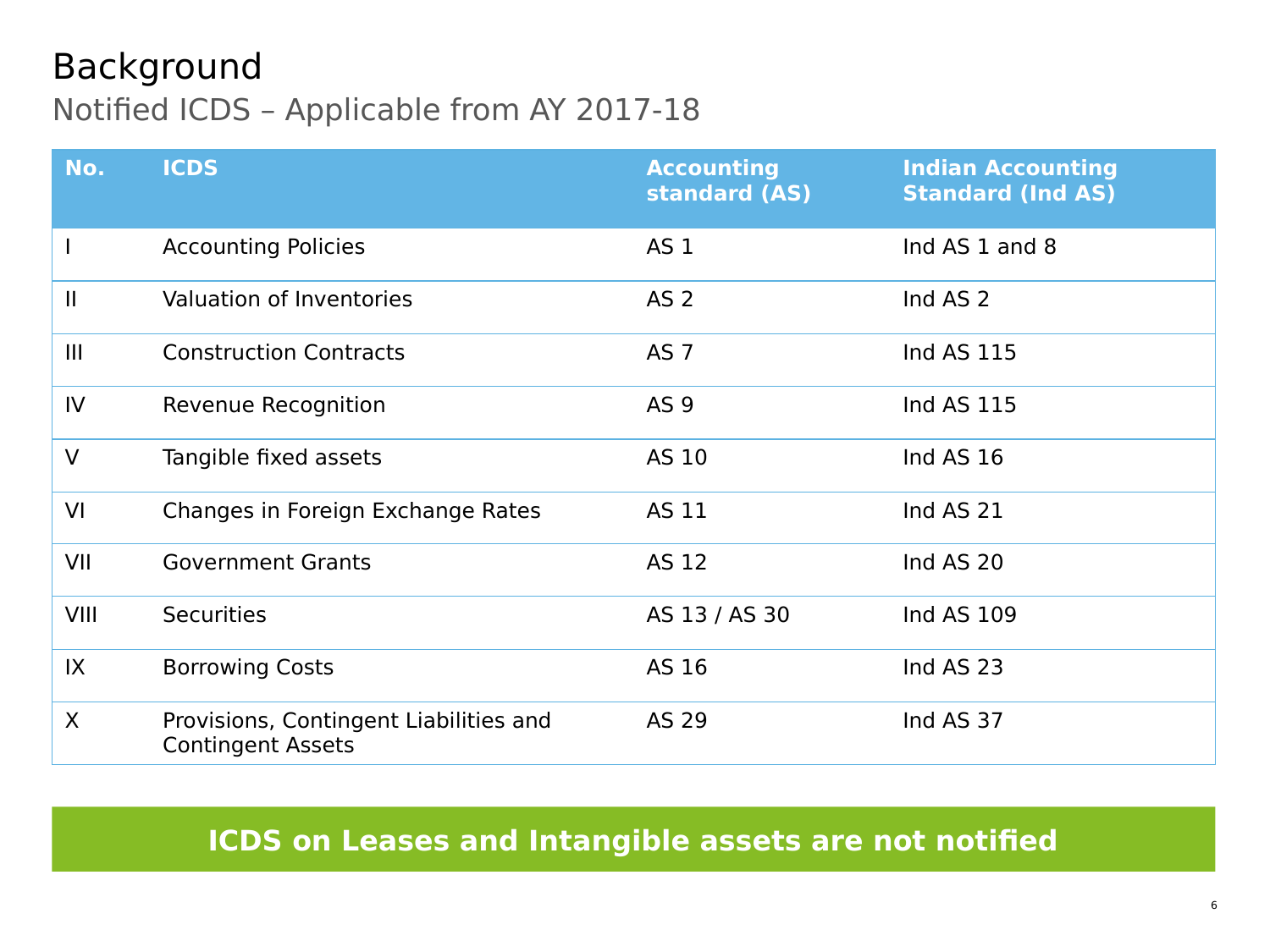

# Background
Notified ICDS – Applicable from AY 2017-18
| No. | ICDS | Accounting standard (AS) | Indian Accounting Standard (Ind AS) |
| --- | --- | --- | --- |
| I | Accounting Policies | AS 1 | Ind AS 1 and 8 |
| II | Valuation of Inventories | AS 2 | Ind AS 2 |
| III | Construction Contracts | AS 7 | Ind AS 115 |
| IV | Revenue Recognition | AS 9 | Ind AS 115 |
| V | Tangible fixed assets | AS 10 | Ind AS 16 |
| VI | Changes in Foreign Exchange Rates | AS 11 | Ind AS 21 |
| VII | Government Grants | AS 12 | Ind AS 20 |
| VIII | Securities | AS 13 / AS 30 | Ind AS 109 |
| IX | Borrowing Costs | AS 16 | Ind AS 23 |
| X | Provisions, Contingent Liabilities and Contingent Assets | AS 29 | Ind AS 37 |
ICDS on Leases and Intangible assets are not notified